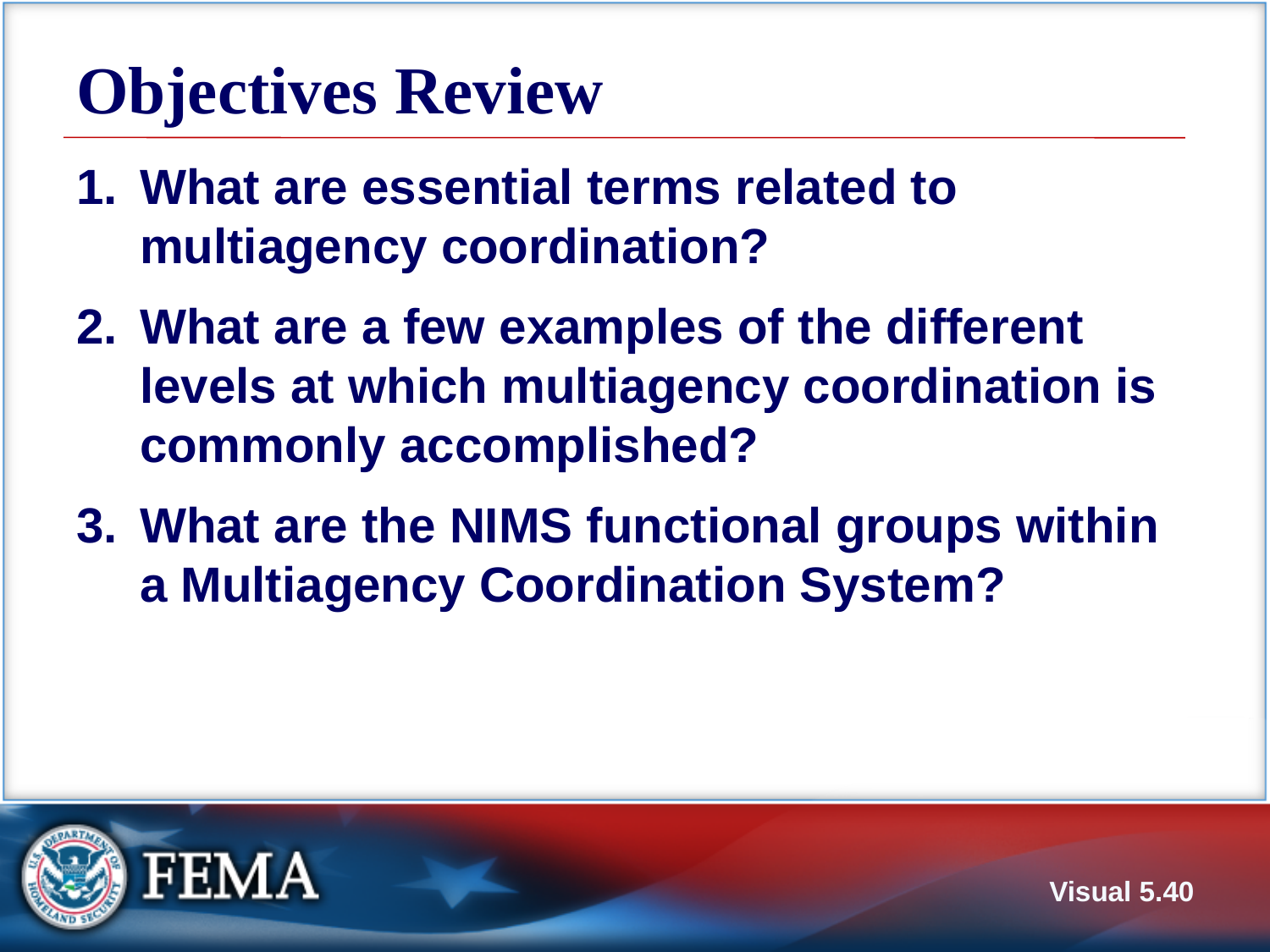

# Objectives Review
What are essential terms related to multiagency coordination?
What are a few examples of the different levels at which multiagency coordination is commonly accomplished?
What are the NIMS functional groups within a Multiagency Coordination System?
Visual 5.40